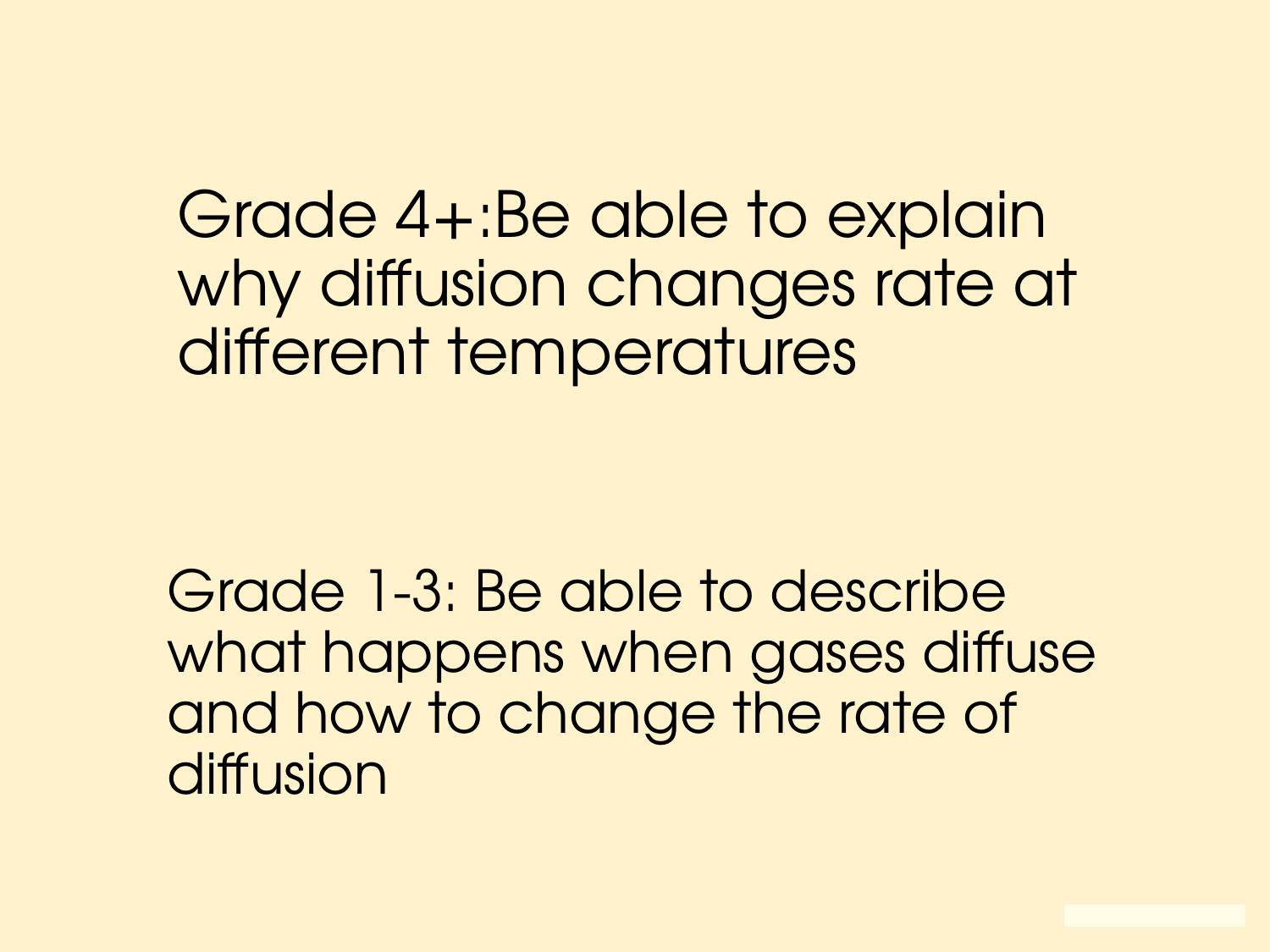

Grade 4+:Be able to explain why diffusion changes rate at different temperatures
Grade 1-3: Be able to describe what happens when gases diffuse and how to change the rate of diffusion